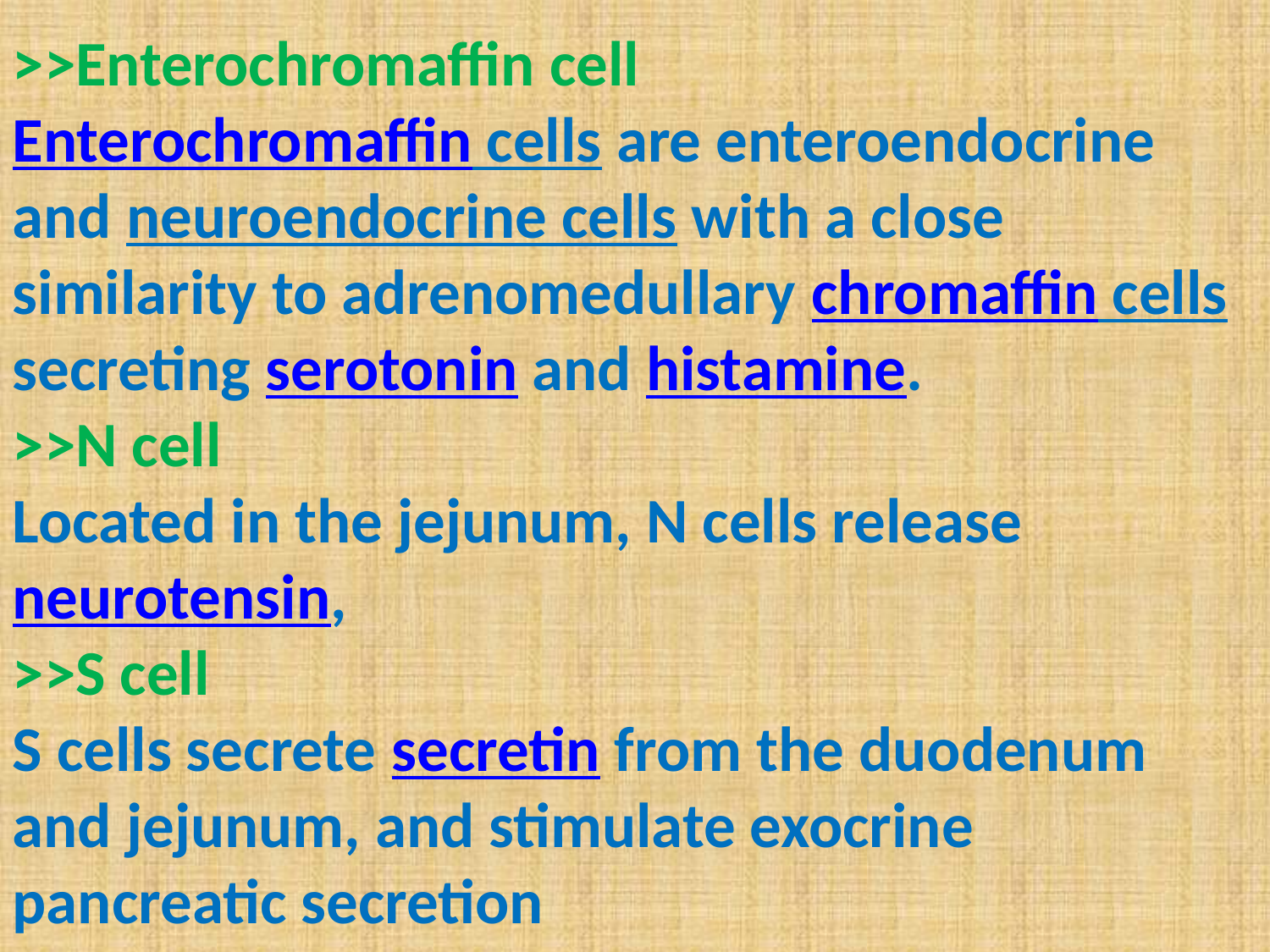

>>Enterochromaffin cell
Enterochromaffin cells are enteroendocrine and neuroendocrine cells with a close similarity to adrenomedullary chromaffin cells secreting serotonin and histamine.
>>N cell
Located in the jejunum, N cells release neurotensin,
>>S cell
S cells secrete secretin from the duodenum and jejunum, and stimulate exocrine pancreatic secretion